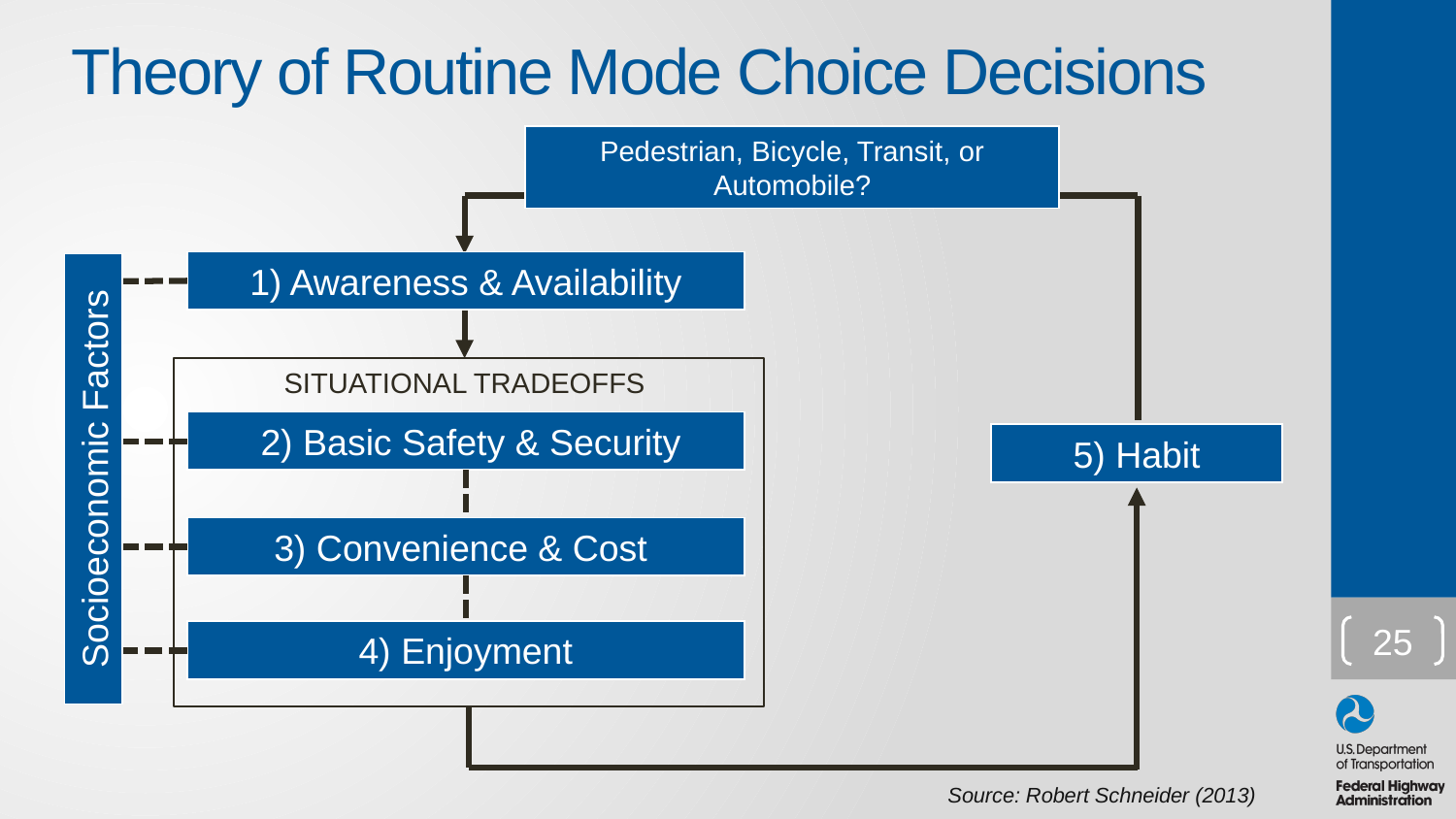

# Theory of Routine Mode Choice Decisions
Pedestrian, Bicycle, Transit, or Automobile?
1) Awareness & Availability
SITUATIONAL TRADEOFFS

 2) Basic Safety & Security
5) Habit
Socioeconomic Factors
3) Convenience & Cost
25
4) Enjoyment
Source: Robert Schneider (2013)